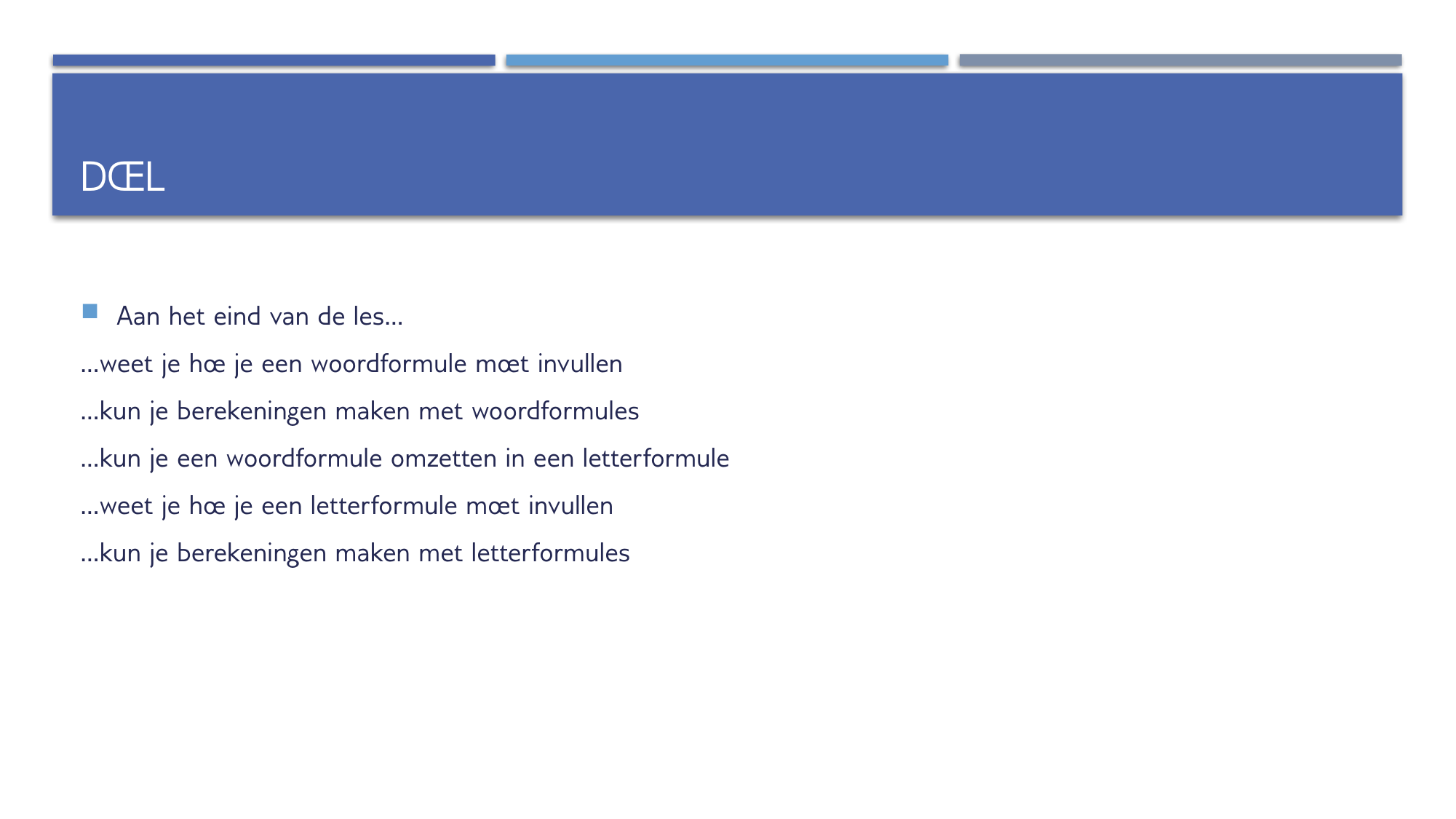

# Doel
Aan het eind van de les…
…weet je hoe je een woordformule moet invullen
…kun je berekeningen maken met woordformules
…kun je een woordformule omzetten in een letterformule
…weet je hoe je een letterformule moet invullen
…kun je berekeningen maken met letterformules